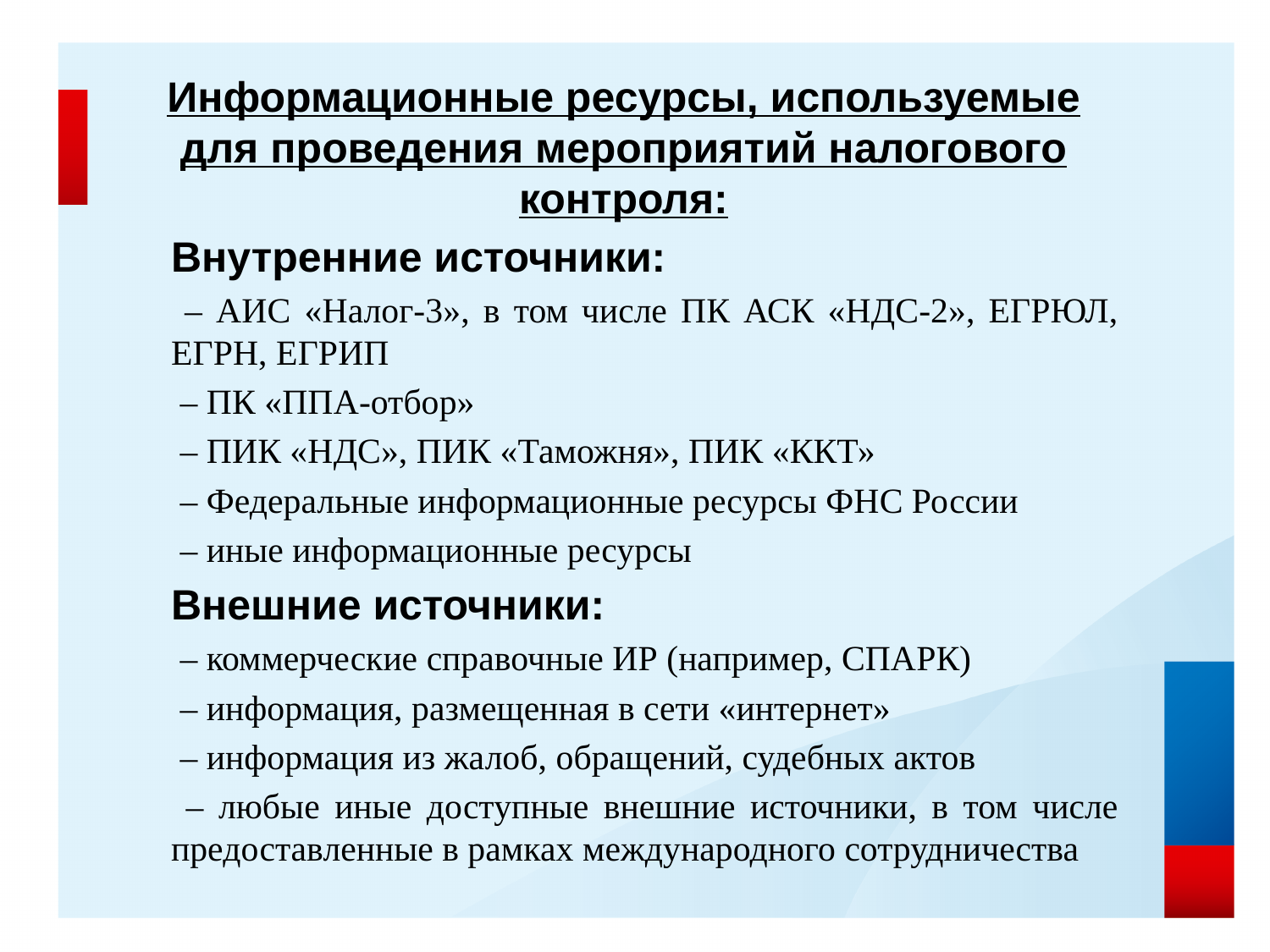

# Информационные ресурсы, используемые для проведения мероприятий налогового контроля:
Внутренние источники:
 – АИС «Налог-3», в том числе ПК АСК «НДС-2», ЕГРЮЛ, ЕГРН, ЕГРИП
 – ПК «ППА-отбор»
 – ПИК «НДС», ПИК «Таможня», ПИК «ККТ»
 – Федеральные информационные ресурсы ФНС России
 – иные информационные ресурсы
Внешние источники:
 – коммерческие справочные ИР (например, СПАРК)
 – информация, размещенная в сети «интернет»
 – информация из жалоб, обращений, судебных актов
 – любые иные доступные внешние источники, в том числе предоставленные в рамках международного сотрудничества